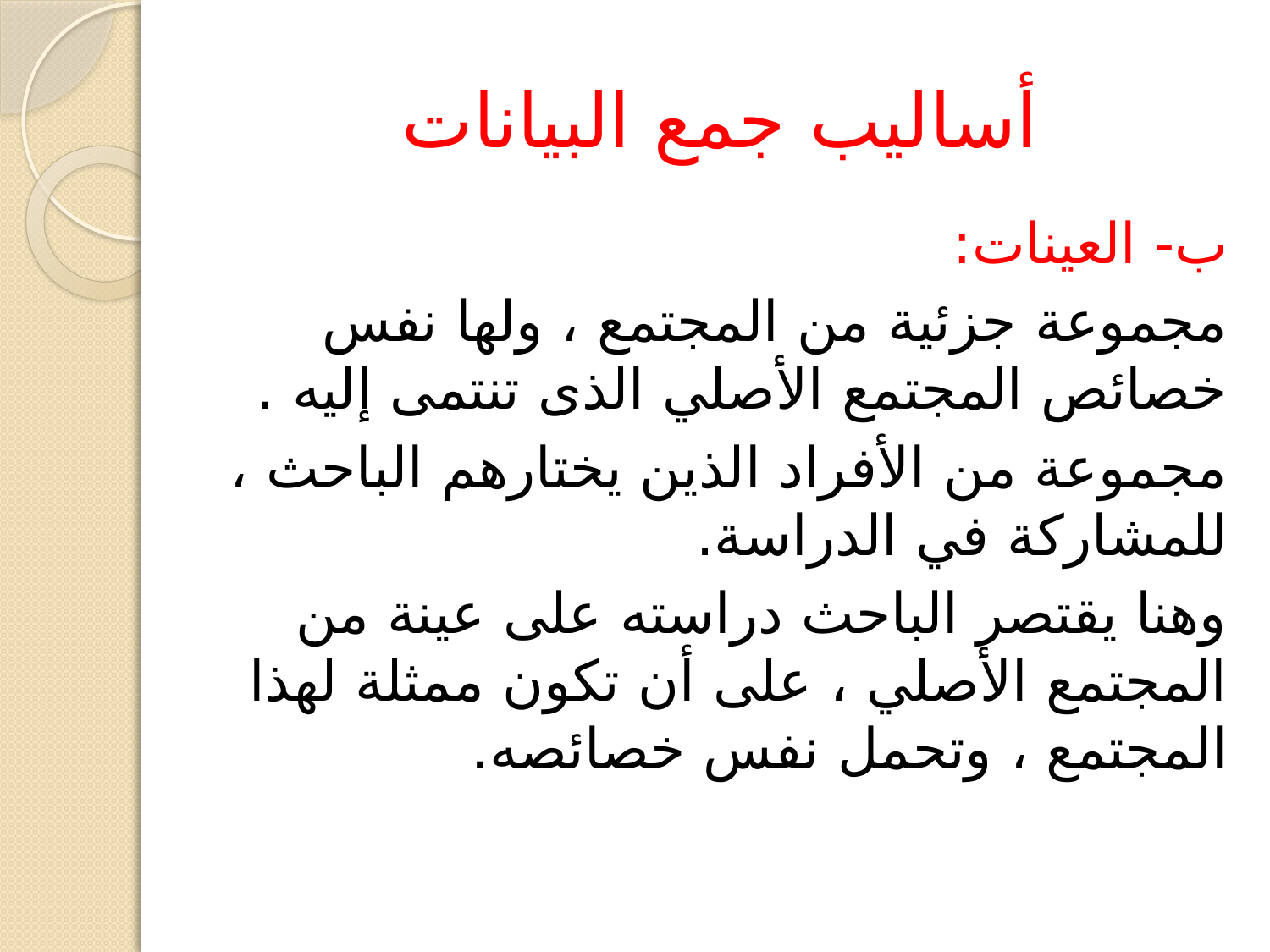

# أساليب جمع البيانات
ب- العينات:
مجموعة جزئية من المجتمع ، ولها نفس خصائص المجتمع الأصلي الذى تنتمى إليه .
مجموعة من الأفراد الذين يختارهم الباحث ، للمشاركة في الدراسة.
وهنا يقتصر الباحث دراسته على عينة من المجتمع الأصلي ، على أن تكون ممثلة لهذا المجتمع ، وتحمل نفس خصائصه.